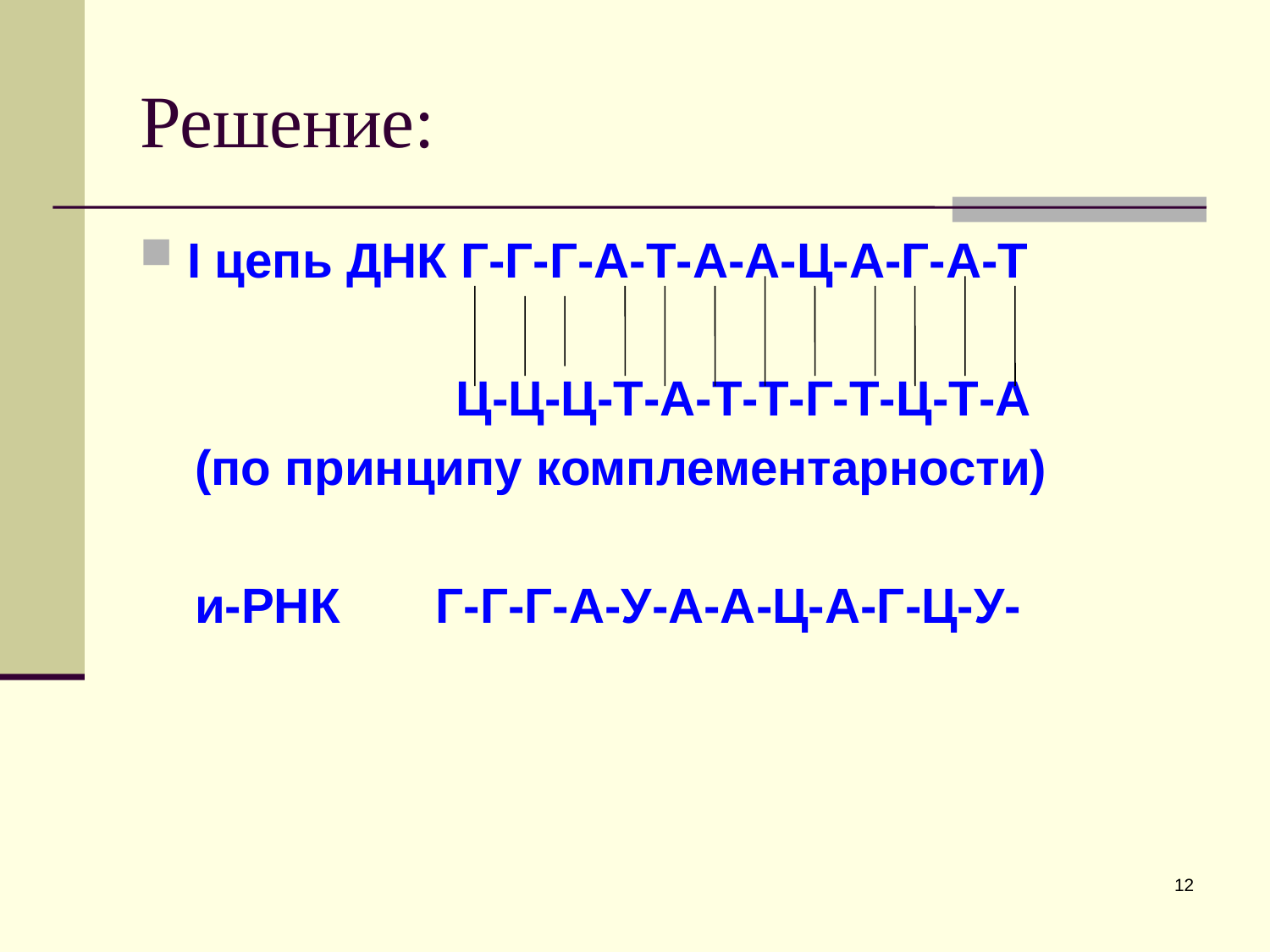

# Решение:
I цепь ДНК Г-Г-Г-А-Т-А-А-Ц-А-Г-А-Т

                       Ц-Ц-Ц-Т-А-Т-Т-Г-Т-Ц-Т-А
    (по принципу комплементарности)

    и-РНК       Г-Г-Г-А-У-А-А-Ц-А-Г-Ц-У-

12